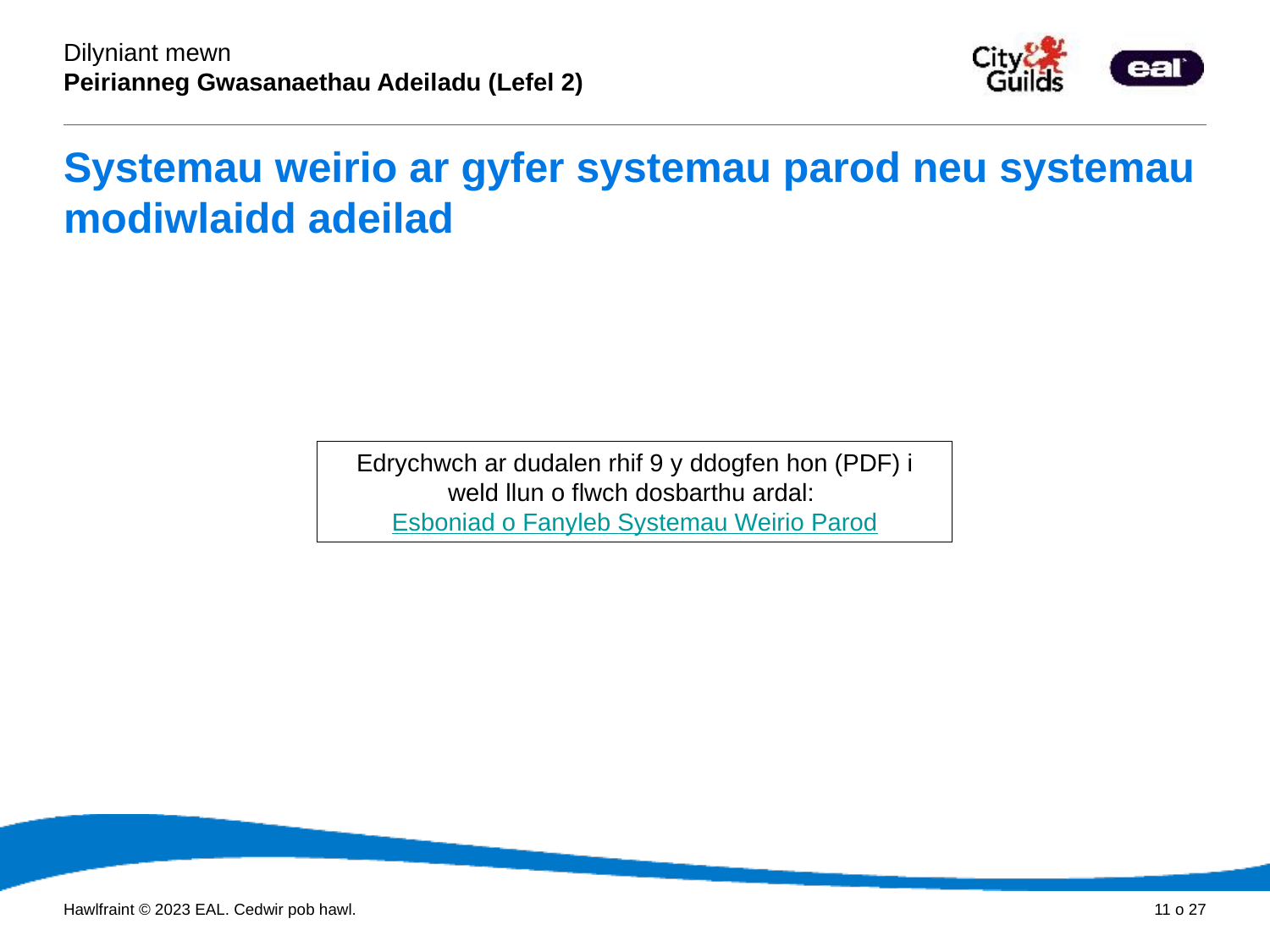

# Systemau weirio ar gyfer systemau parod neu systemau modiwlaidd adeilad
Edrychwch ar dudalen rhif 9 y ddogfen hon (PDF) i weld llun o flwch dosbarthu ardal: Esboniad o Fanyleb Systemau Weirio Parod